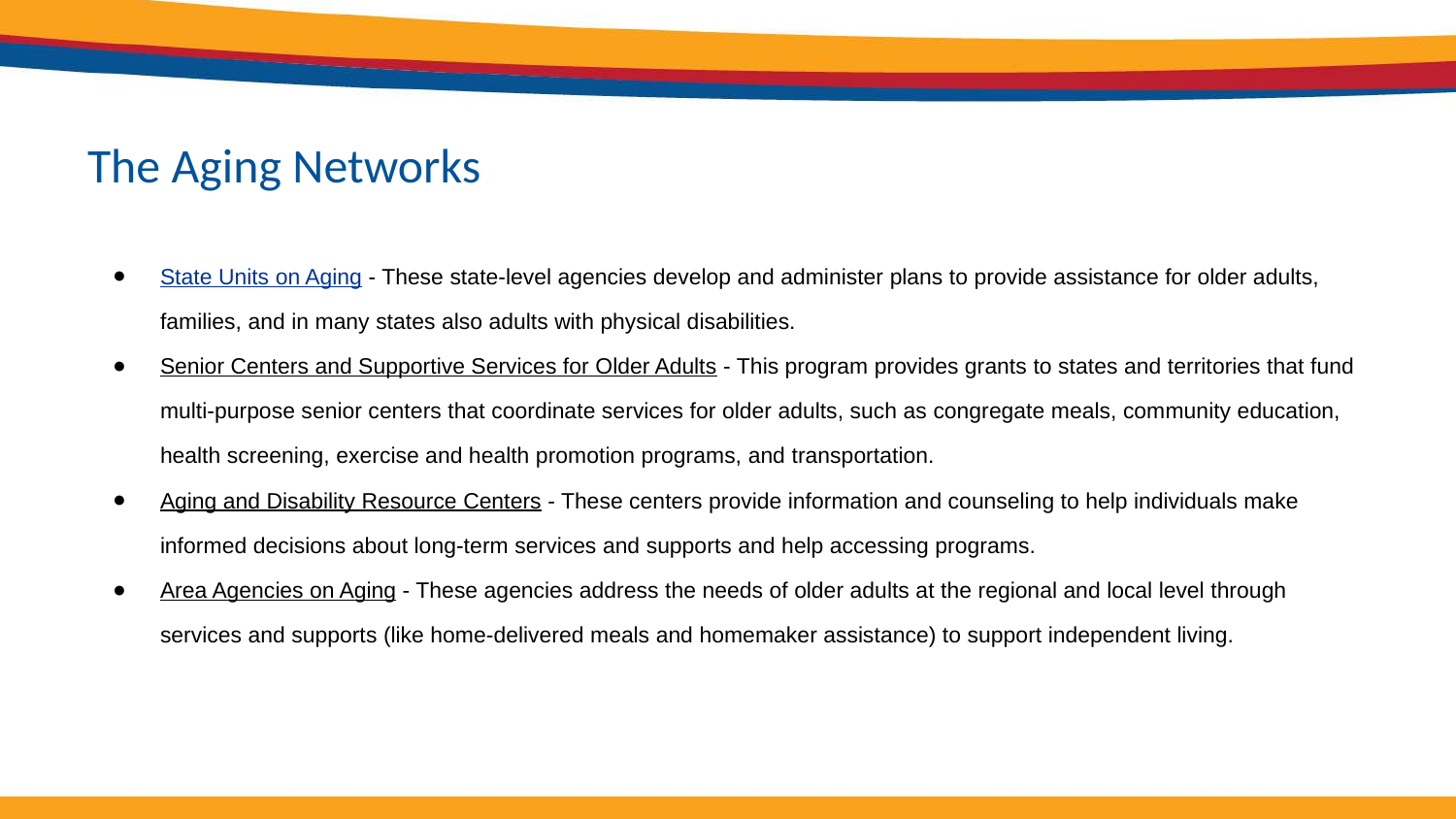

# The Aging Networks
State Units on Aging - These state-level agencies develop and administer plans to provide assistance for older adults, families, and in many states also adults with physical disabilities.
Senior Centers and Supportive Services for Older Adults - This program provides grants to states and territories that fund multi-purpose senior centers that coordinate services for older adults, such as congregate meals, community education, health screening, exercise and health promotion programs, and transportation.
Aging and Disability Resource Centers - These centers provide information and counseling to help individuals make informed decisions about long-term services and supports and help accessing programs.
Area Agencies on Aging - These agencies address the needs of older adults at the regional and local level through services and supports (like home-delivered meals and homemaker assistance) to support independent living.